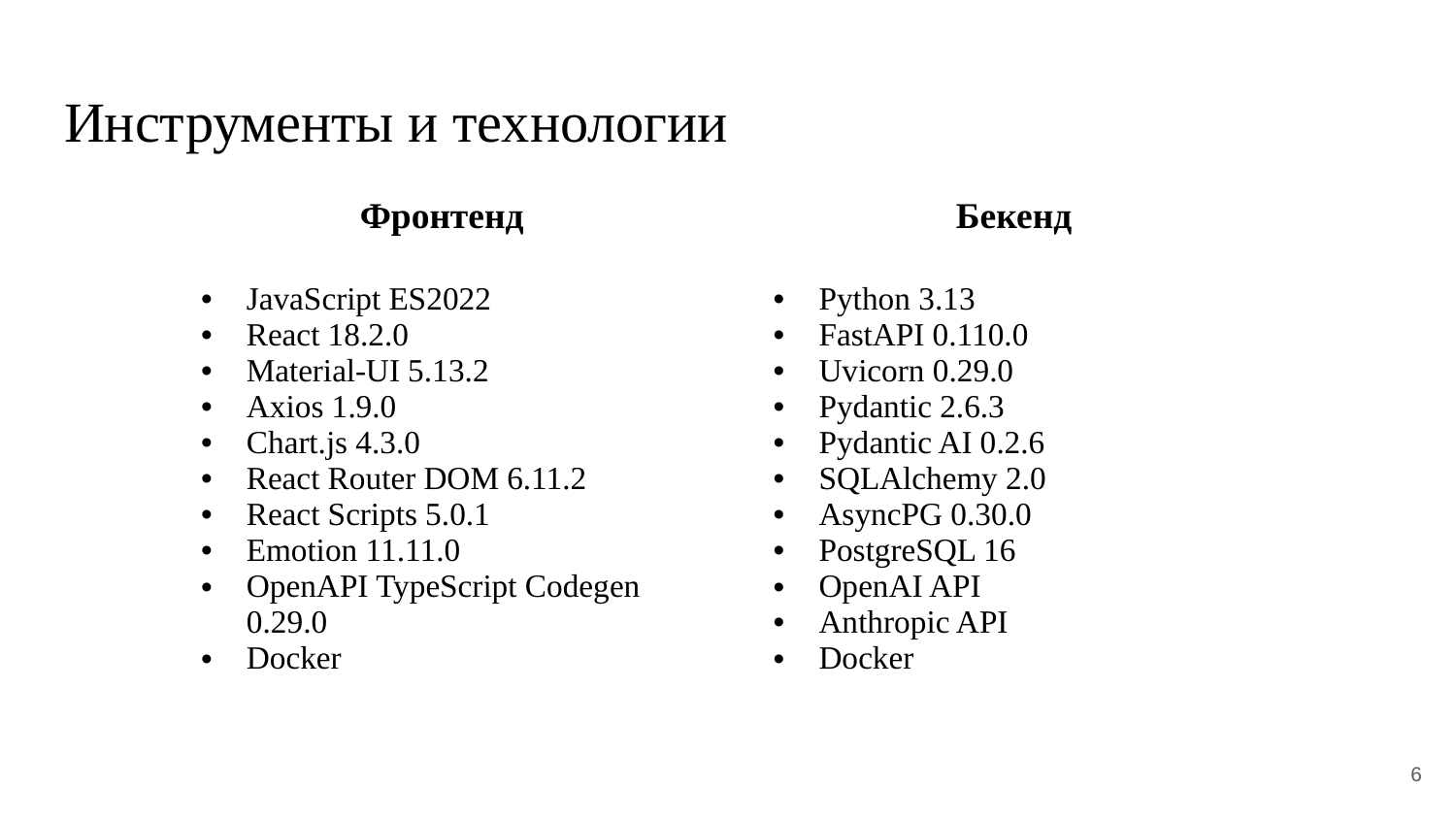

# Инструменты и технологии
| Фронтенд | Бекенд |
| --- | --- |
| JavaScript ES2022 React 18.2.0 Material-UI 5.13.2 Axios 1.9.0 Chart.js 4.3.0 React Router DOM 6.11.2 React Scripts 5.0.1 Emotion 11.11.0 OpenAPI TypeScript Codegen 0.29.0 Docker | Python 3.13 FastAPI 0.110.0 Uvicorn 0.29.0 Pydantic 2.6.3 Pydantic AI 0.2.6 SQLAlchemy 2.0 AsyncPG 0.30.0 PostgreSQL 16 OpenAI API Anthropic API Docker |
6